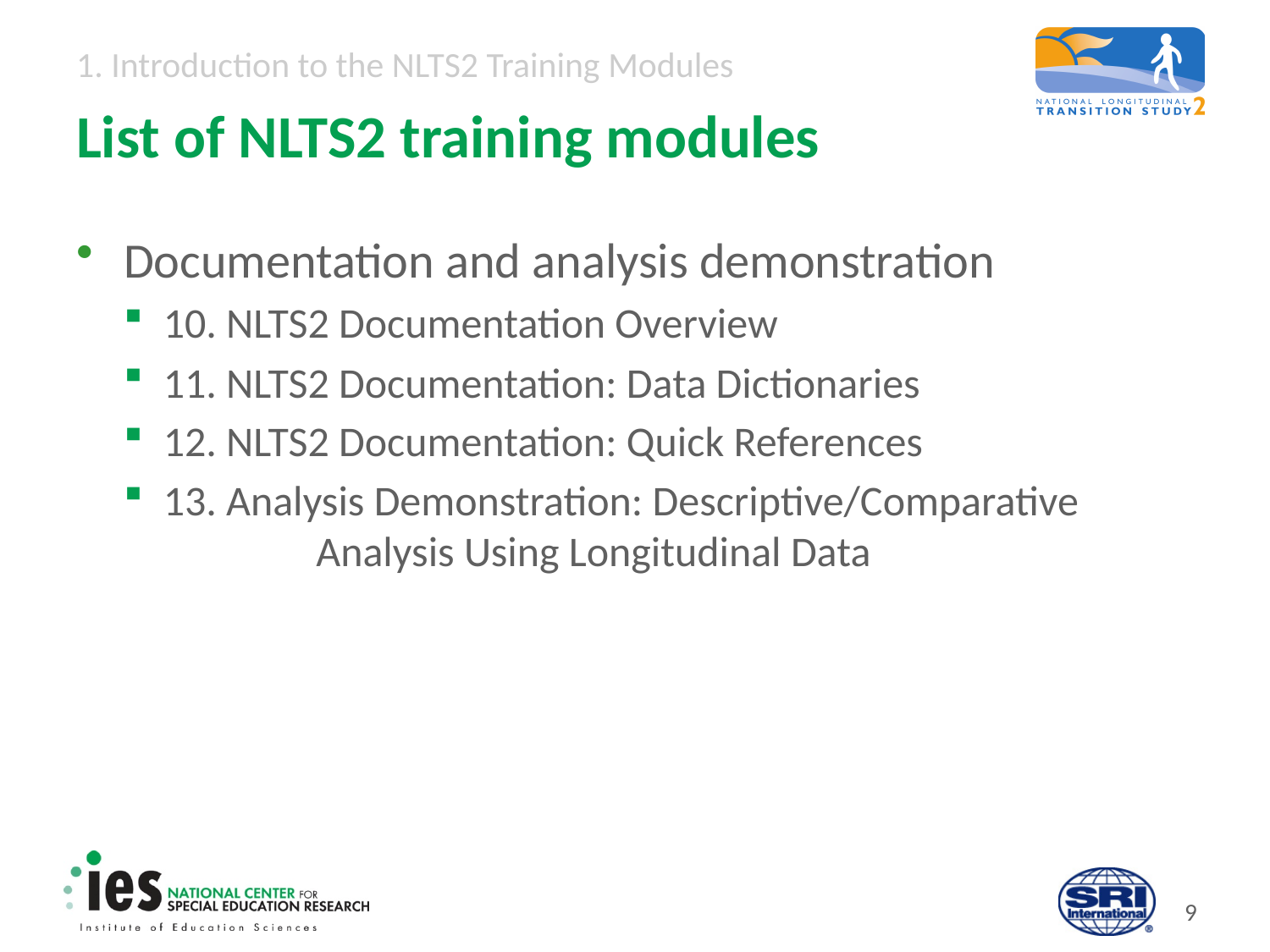

# List of NLTS2 training modules
Documentation and analysis demonstration
10. NLTS2 Documentation Overview
11. NLTS2 Documentation: Data Dictionaries
12. NLTS2 Documentation: Quick References
13. Analysis Demonstration: Descriptive/Comparative
	Analysis Using Longitudinal Data

9